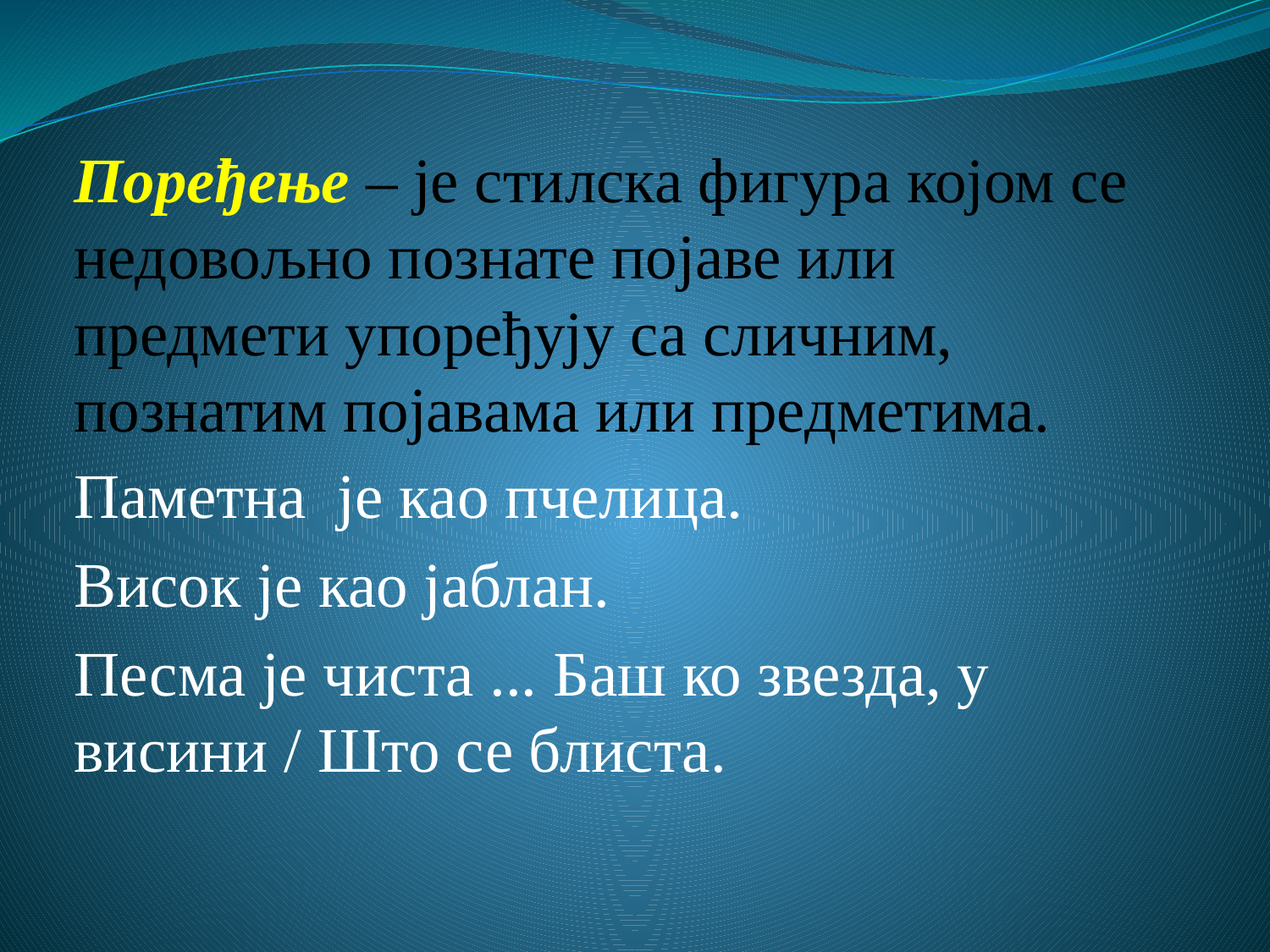

# Поређење – је стилска фигура којом се недовољно познате појаве или предмети упоређују са сличним, познатим појавама или предметима.
Паметна  је као пчелица.
Висок је као јаблан.
Песма је чиста ... Баш ко звезда, у висини / Што се блиста.